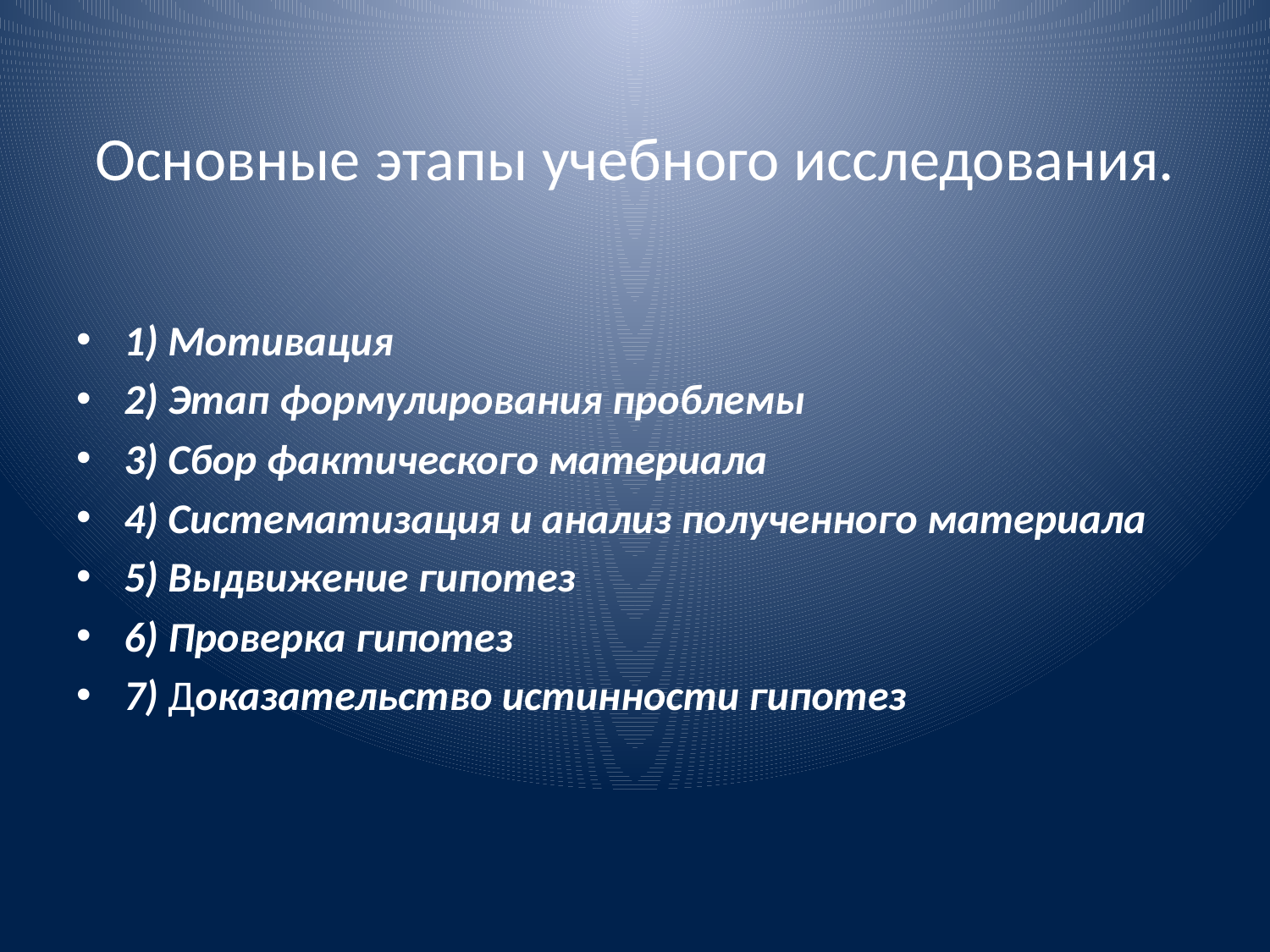

# Основные этапы учебного исследования.
1) Мотивация
2) Этап формулирования проблемы
3) Сбор фактического материала
4) Систематизация и анализ полученного материала
5) Выдвижение гипотез
6) Проверка гипотез
7) Доказательство истинности гипотез